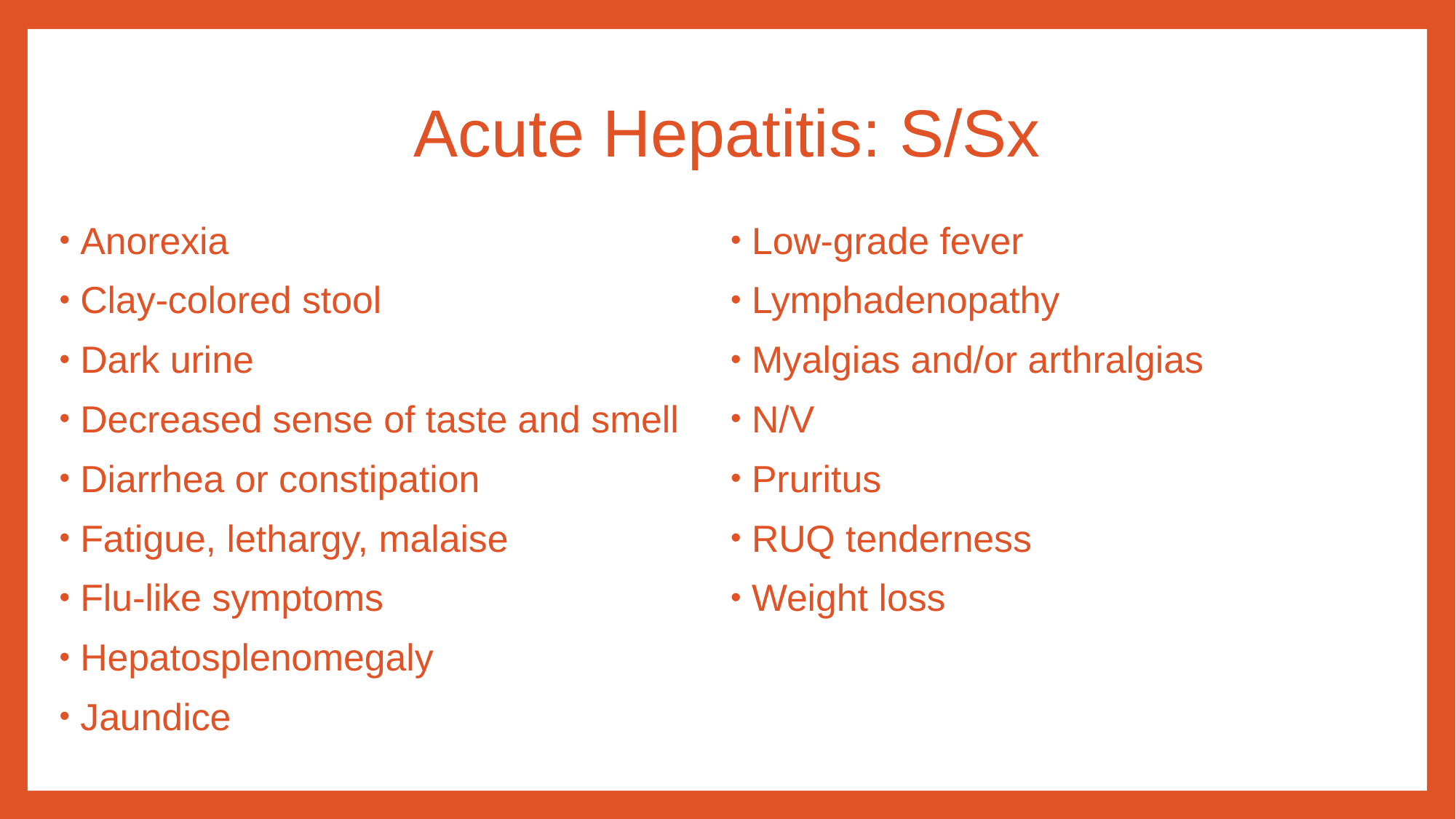

# Acute Hepatitis: S/Sx
Anorexia
Clay-colored stool
Dark urine
Decreased sense of taste and smell
Diarrhea or constipation
Fatigue, lethargy, malaise
Flu-like symptoms
Hepatosplenomegaly
Jaundice
Low-grade fever
Lymphadenopathy
Myalgias and/or arthralgias
N/V
Pruritus
RUQ tenderness
Weight loss